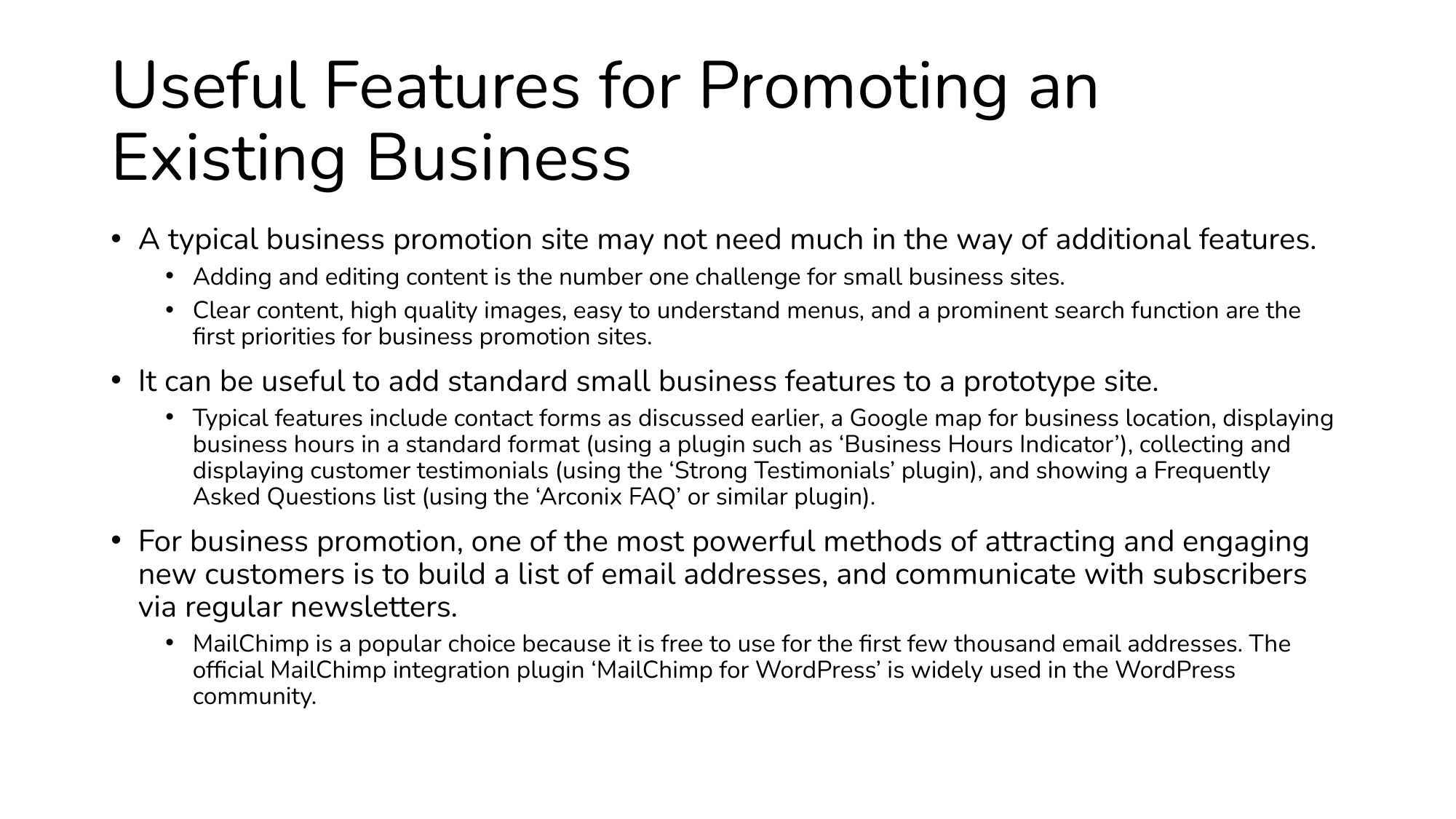

# Useful Features for Promoting an Existing Business
A typical business promotion site may not need much in the way of additional features.
Adding and editing content is the number one challenge for small business sites.
Clear content, high quality images, easy to understand menus, and a prominent search function are the first priorities for business promotion sites.
It can be useful to add standard small business features to a prototype site.
Typical features include contact forms as discussed earlier, a Google map for business location, displaying business hours in a standard format (using a plugin such as ‘Business Hours Indicator’), collecting and displaying customer testimonials (using the ‘Strong Testimonials’ plugin), and showing a Frequently Asked Questions list (using the ‘Arconix FAQ’ or similar plugin).
For business promotion, one of the most powerful methods of attracting and engaging new customers is to build a list of email addresses, and communicate with subscribers via regular newsletters.
MailChimp is a popular choice because it is free to use for the first few thousand email addresses. The official MailChimp integration plugin ‘MailChimp for WordPress’ is widely used in the WordPress community.